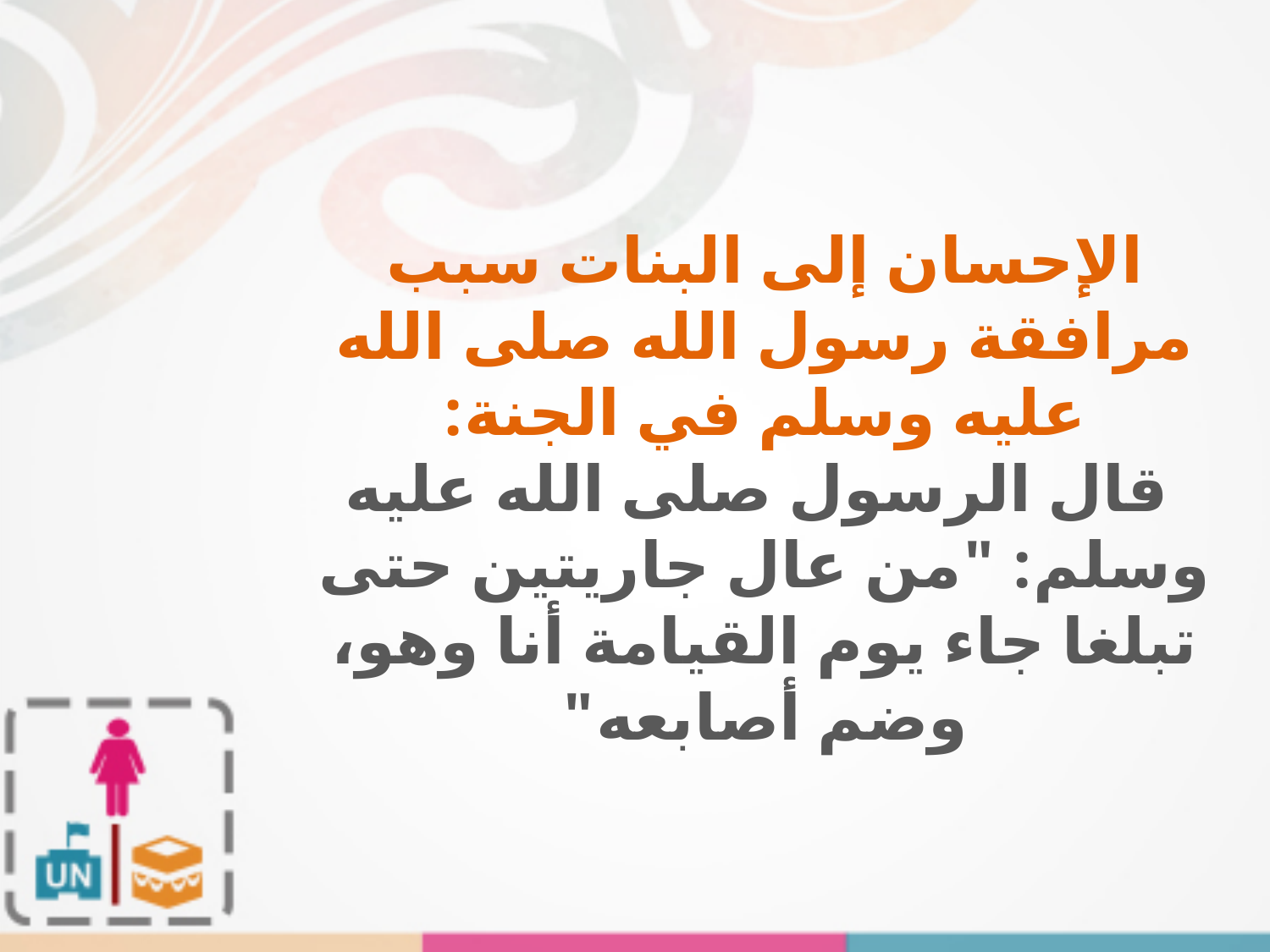

الإحسان إلى البنات سبب مرافقة رسول الله صلى الله عليه وسلم في الجنة:
 قال الرسول صلى الله عليه وسلم: "من عال جاريتين حتى تبلغا جاء يوم القيامة أنا وهو، وضم أصابعه"